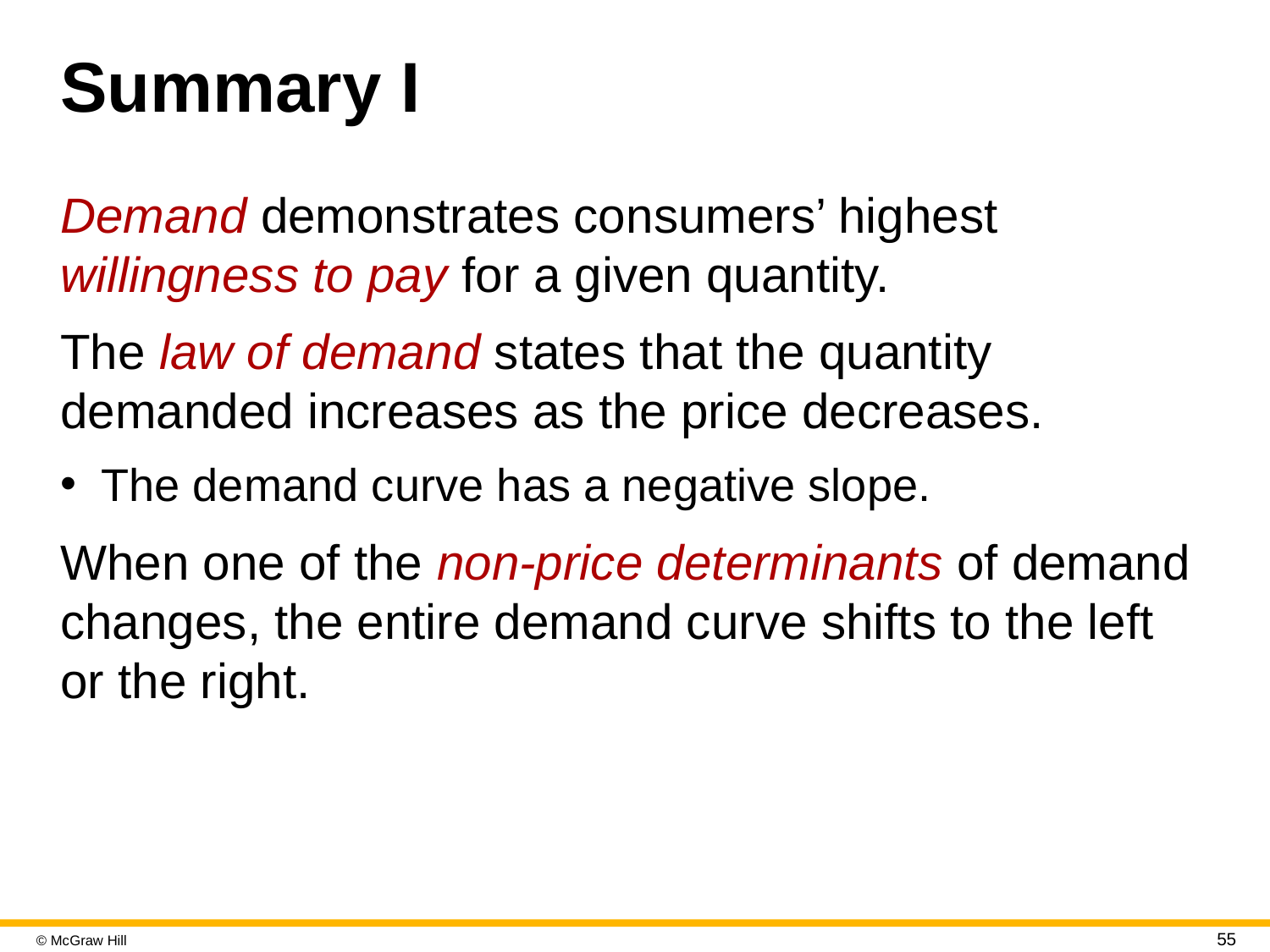

# Summary I
Demand demonstrates consumers’ highest willingness to pay for a given quantity.
The law of demand states that the quantity demanded increases as the price decreases.
The demand curve has a negative slope.
When one of the non-price determinants of demand changes, the entire demand curve shifts to the left or the right.